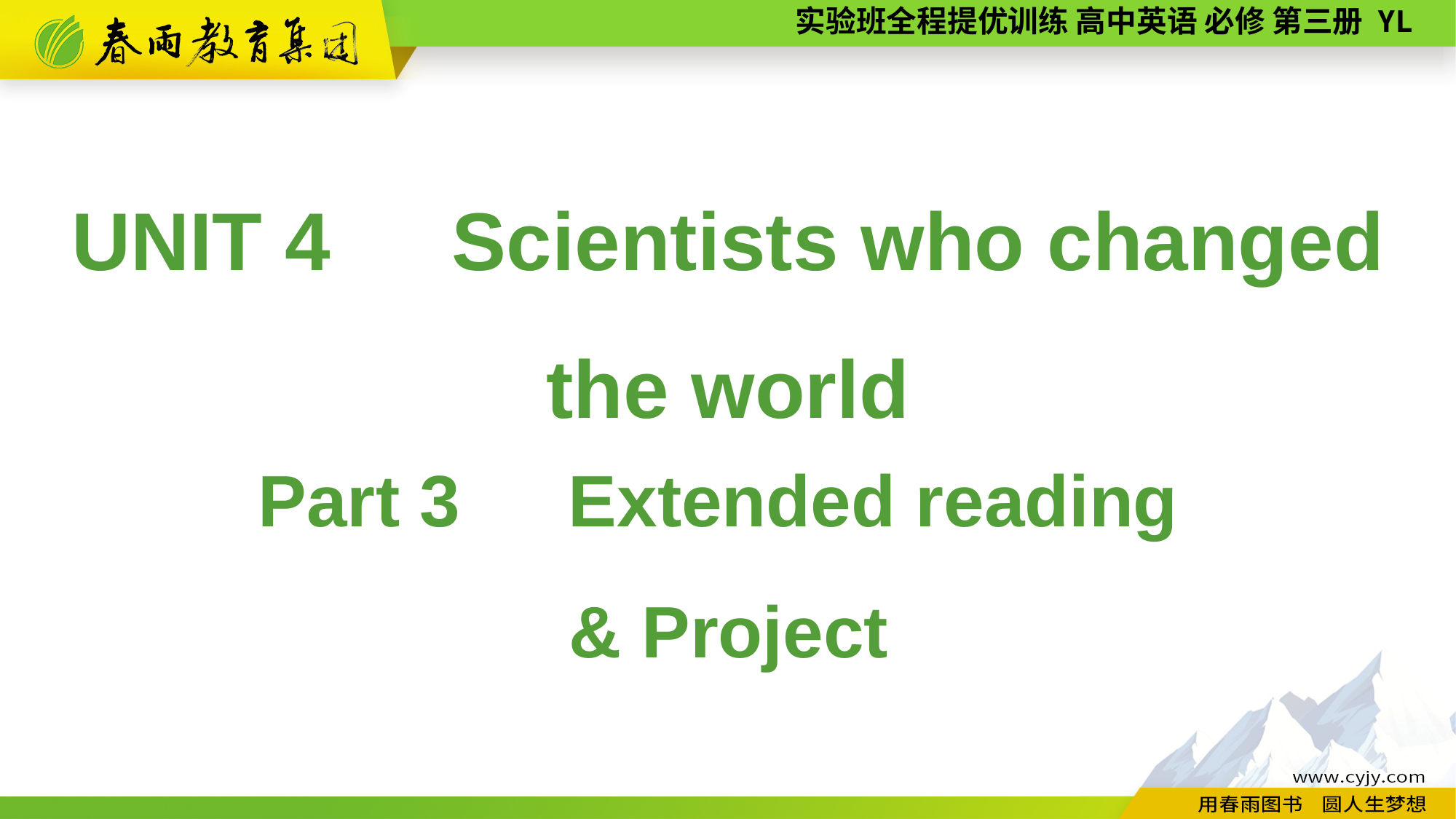

UNIT 4　Scientists who changed the world
Part 3　Extended reading
& Project